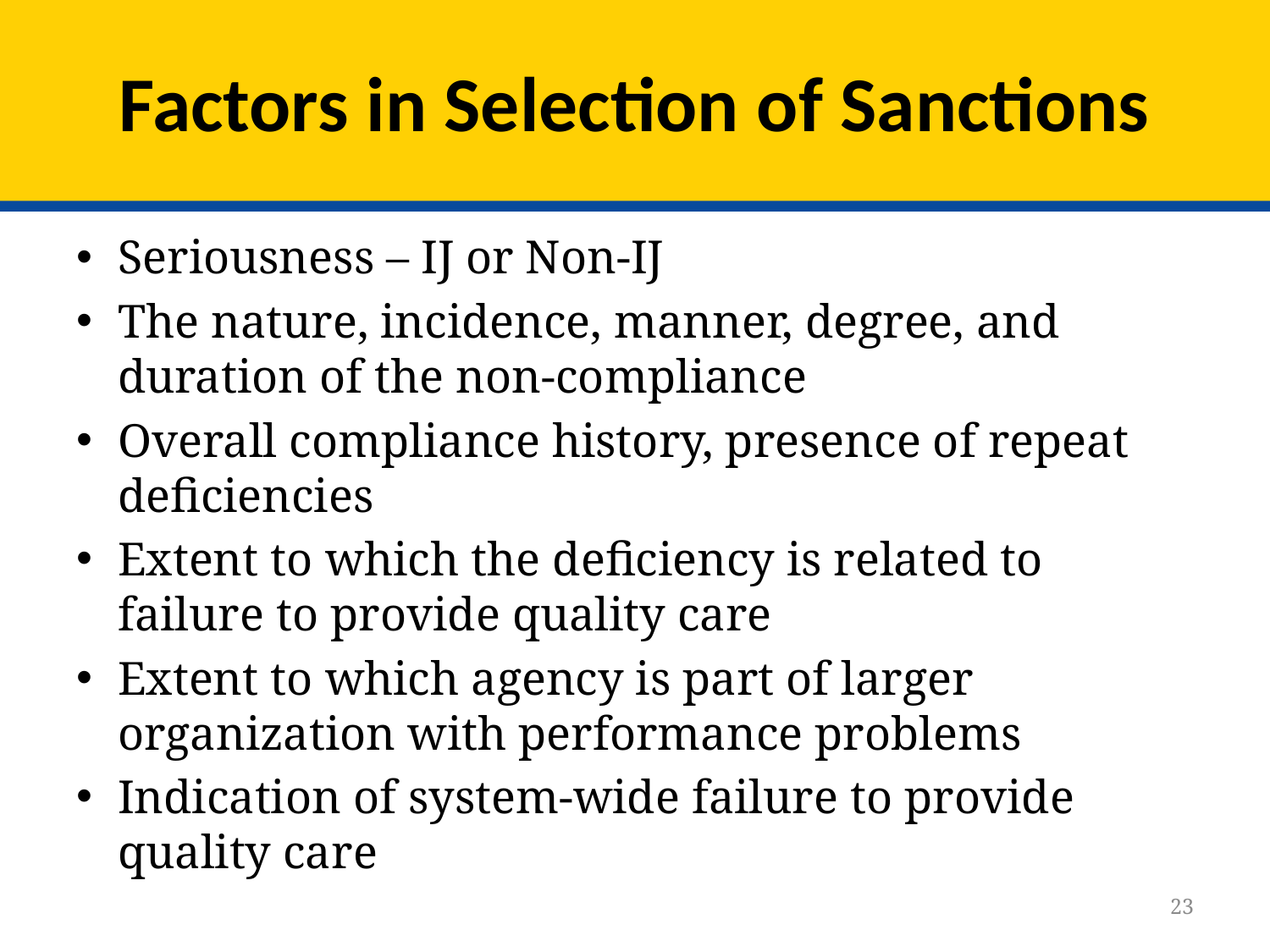

# Factors in Selection of Sanctions
Seriousness – IJ or Non-IJ
The nature, incidence, manner, degree, and duration of the non-compliance
Overall compliance history, presence of repeat deficiencies
Extent to which the deficiency is related to failure to provide quality care
Extent to which agency is part of larger organization with performance problems
Indication of system-wide failure to provide quality care
23